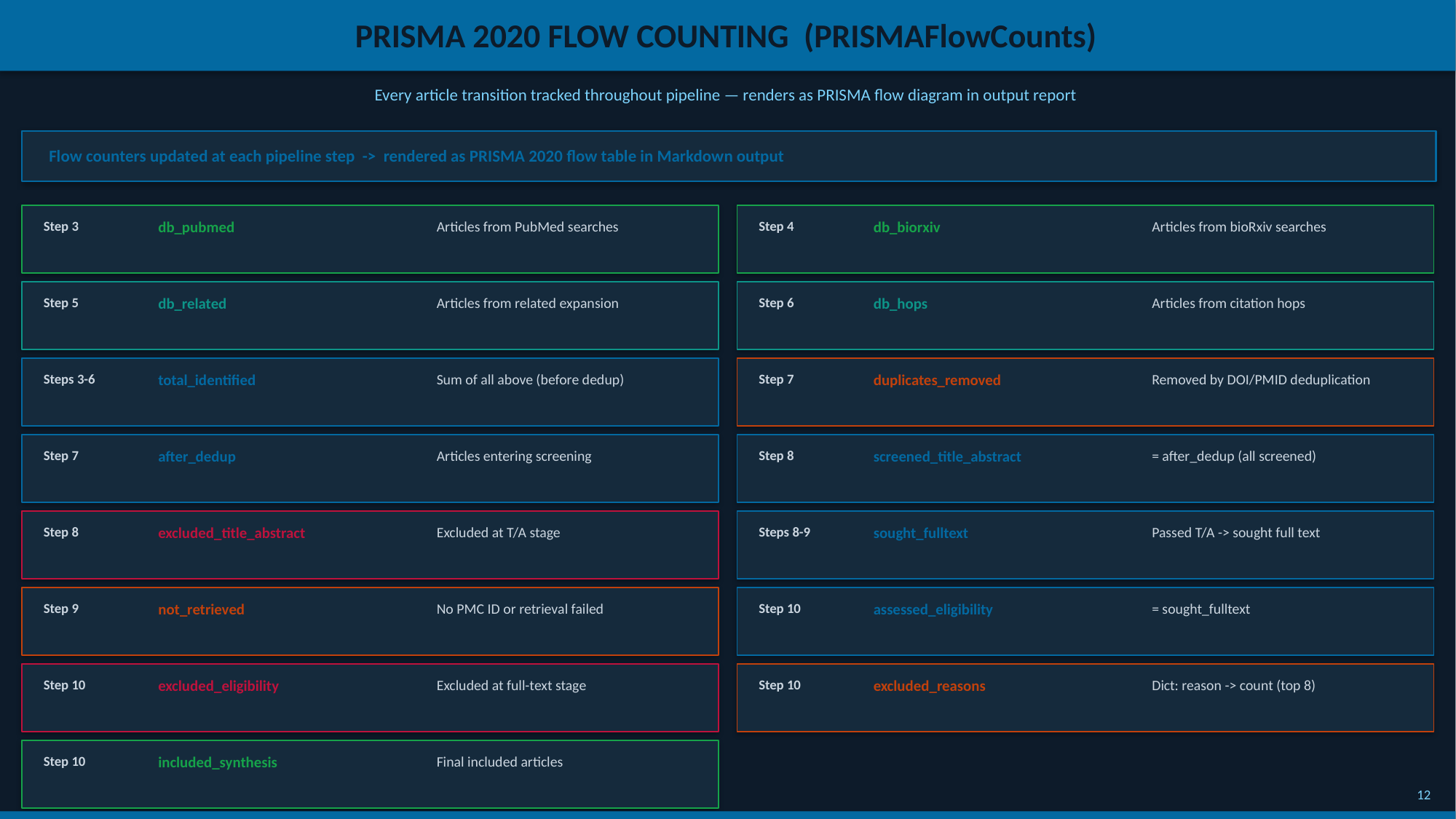

PRISMA 2020 FLOW COUNTING  (PRISMAFlowCounts)
Every article transition tracked throughout pipeline — renders as PRISMA flow diagram in output report

Flow counters updated at each pipeline step  ->  rendered as PRISMA 2020 flow table in Markdown output

Step 3
db_pubmed
Articles from PubMed searches
Step 4
db_biorxiv
Articles from bioRxiv searches

Step 5
db_related
Articles from related expansion
Step 6
db_hops
Articles from citation hops

Steps 3-6
total_identified
Sum of all above (before dedup)
Step 7
duplicates_removed
Removed by DOI/PMID deduplication

Step 7
after_dedup
Articles entering screening
Step 8
screened_title_abstract
= after_dedup (all screened)

Step 8
excluded_title_abstract
Excluded at T/A stage
Steps 8-9
sought_fulltext
Passed T/A -> sought full text

Step 9
not_retrieved
No PMC ID or retrieval failed
Step 10
assessed_eligibility
= sought_fulltext

Step 10
excluded_eligibility
Excluded at full-text stage
Step 10
excluded_reasons
Dict: reason -> count (top 8)

Step 10
included_synthesis
Final included articles
12